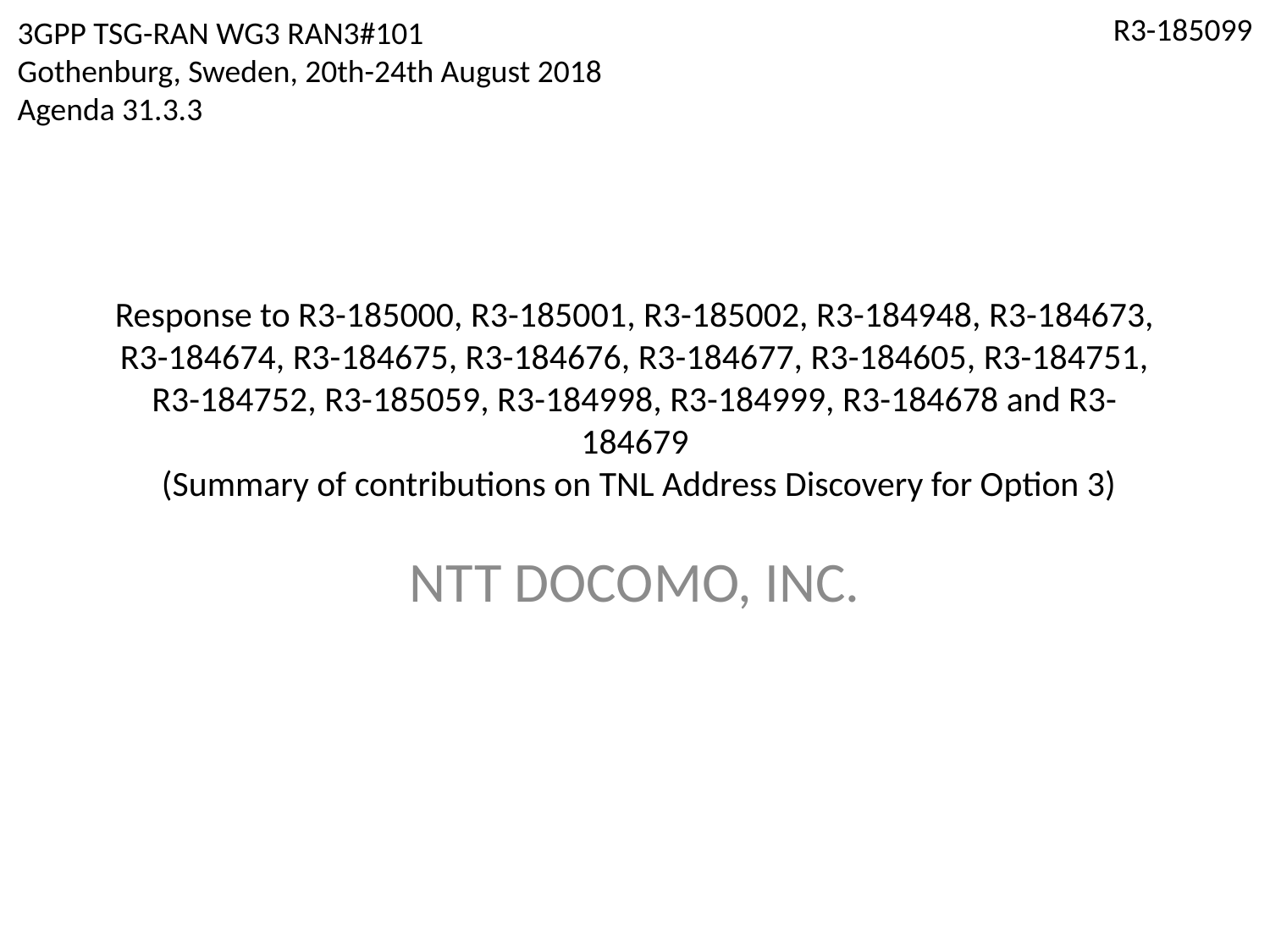

R3-185099
3GPP TSG-RAN WG3 RAN3#101
Gothenburg, Sweden, 20th-24th August 2018 Agenda 31.3.3
# Response to R3-185000, R3-185001, R3-185002, R3-184948, R3-184673, R3-184674, R3-184675, R3-184676, R3-184677, R3-184605, R3-184751, R3-184752, R3-185059, R3-184998, R3-184999, R3-184678 and R3-184679 (Summary of contributions on TNL Address Discovery for Option 3)
NTT DOCOMO, INC.